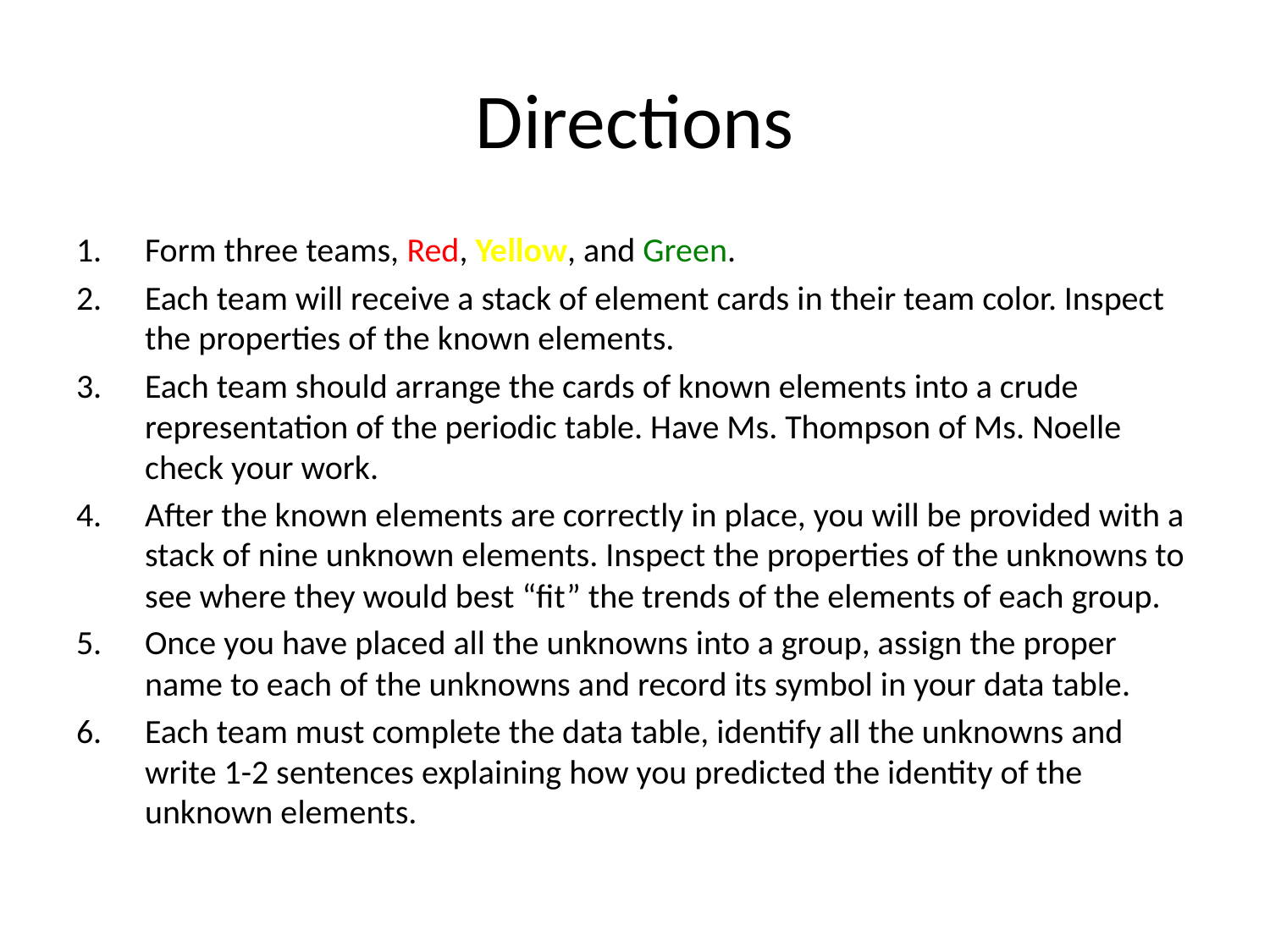

# Directions
Form three teams, Red, Yellow, and Green.
Each team will receive a stack of element cards in their team color. Inspect the properties of the known elements.
Each team should arrange the cards of known elements into a crude representation of the periodic table. Have Ms. Thompson of Ms. Noelle check your work.
After the known elements are correctly in place, you will be provided with a stack of nine unknown elements. Inspect the properties of the unknowns to see where they would best “fit” the trends of the elements of each group.
Once you have placed all the unknowns into a group, assign the proper name to each of the unknowns and record its symbol in your data table.
Each team must complete the data table, identify all the unknowns and write 1-2 sentences explaining how you predicted the identity of the unknown elements.